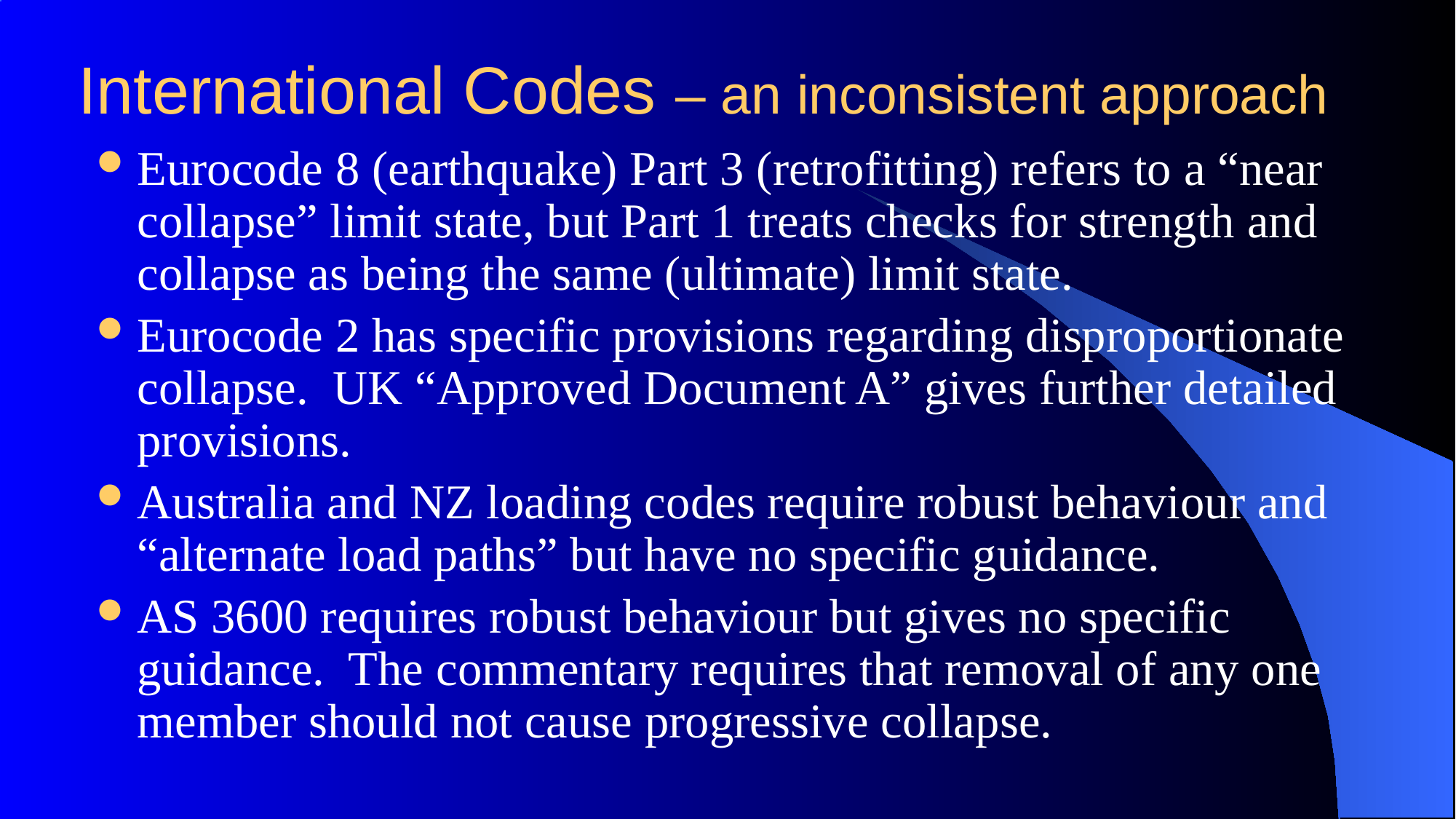

# International Codes – an inconsistent approach
Eurocode 8 (earthquake) Part 3 (retrofitting) refers to a “near collapse” limit state, but Part 1 treats checks for strength and collapse as being the same (ultimate) limit state.
Eurocode 2 has specific provisions regarding disproportionate collapse.  UK “Approved Document A” gives further detailed provisions.
Australia and NZ loading codes require robust behaviour and “alternate load paths” but have no specific guidance.
AS 3600 requires robust behaviour but gives no specific guidance.  The commentary requires that removal of any one member should not cause progressive collapse.